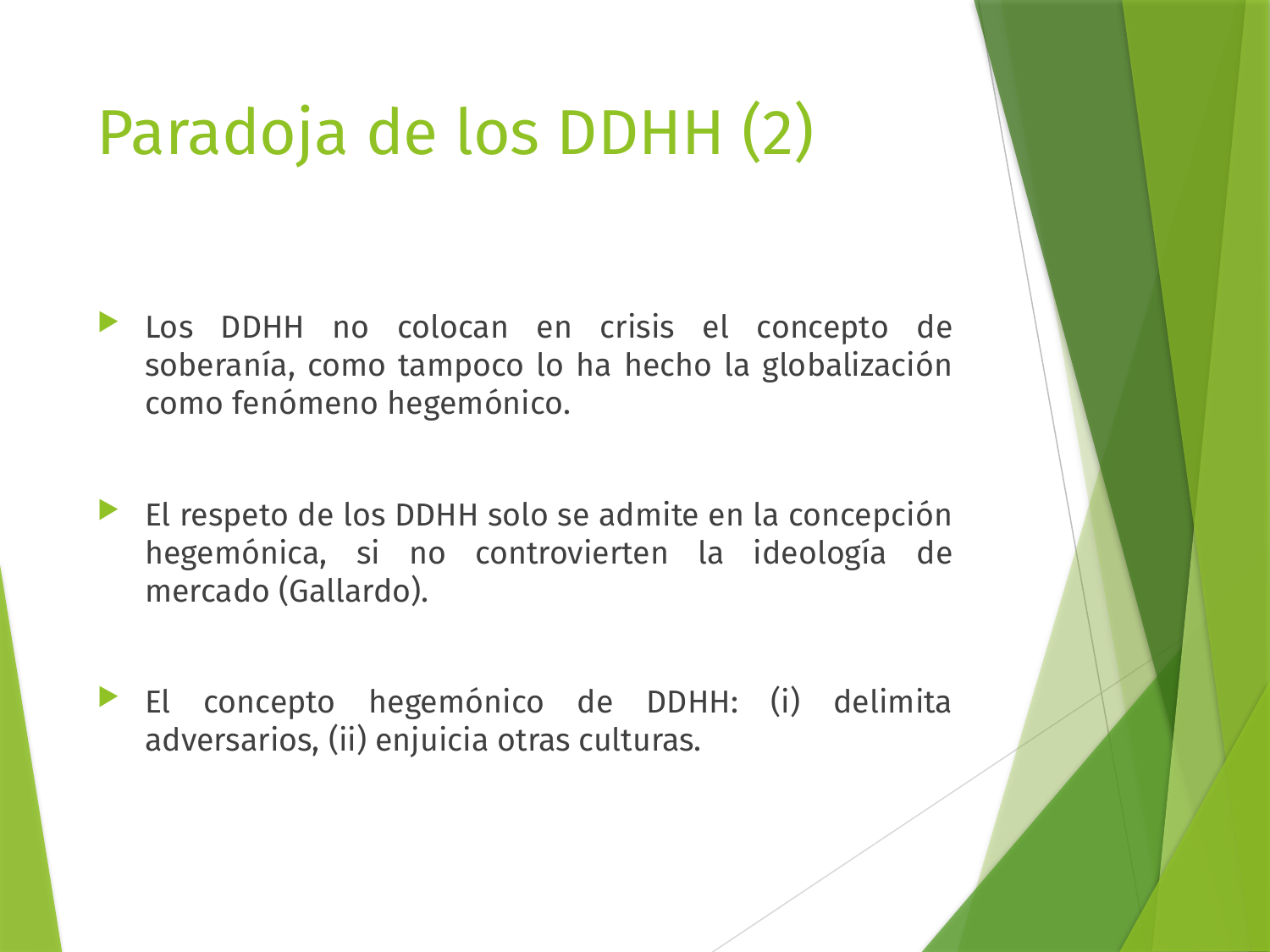

# Paradoja de los DDHH (2)
Los DDHH no colocan en crisis el concepto de soberanía, como tampoco lo ha hecho la globalización como fenómeno hegemónico.

El respeto de los DDHH solo se admite en la concepción hegemónica, si no controvierten la ideología de mercado (Gallardo).

El concepto hegemónico de DDHH: (i) delimita adversarios, (ii) enjuicia otras culturas.